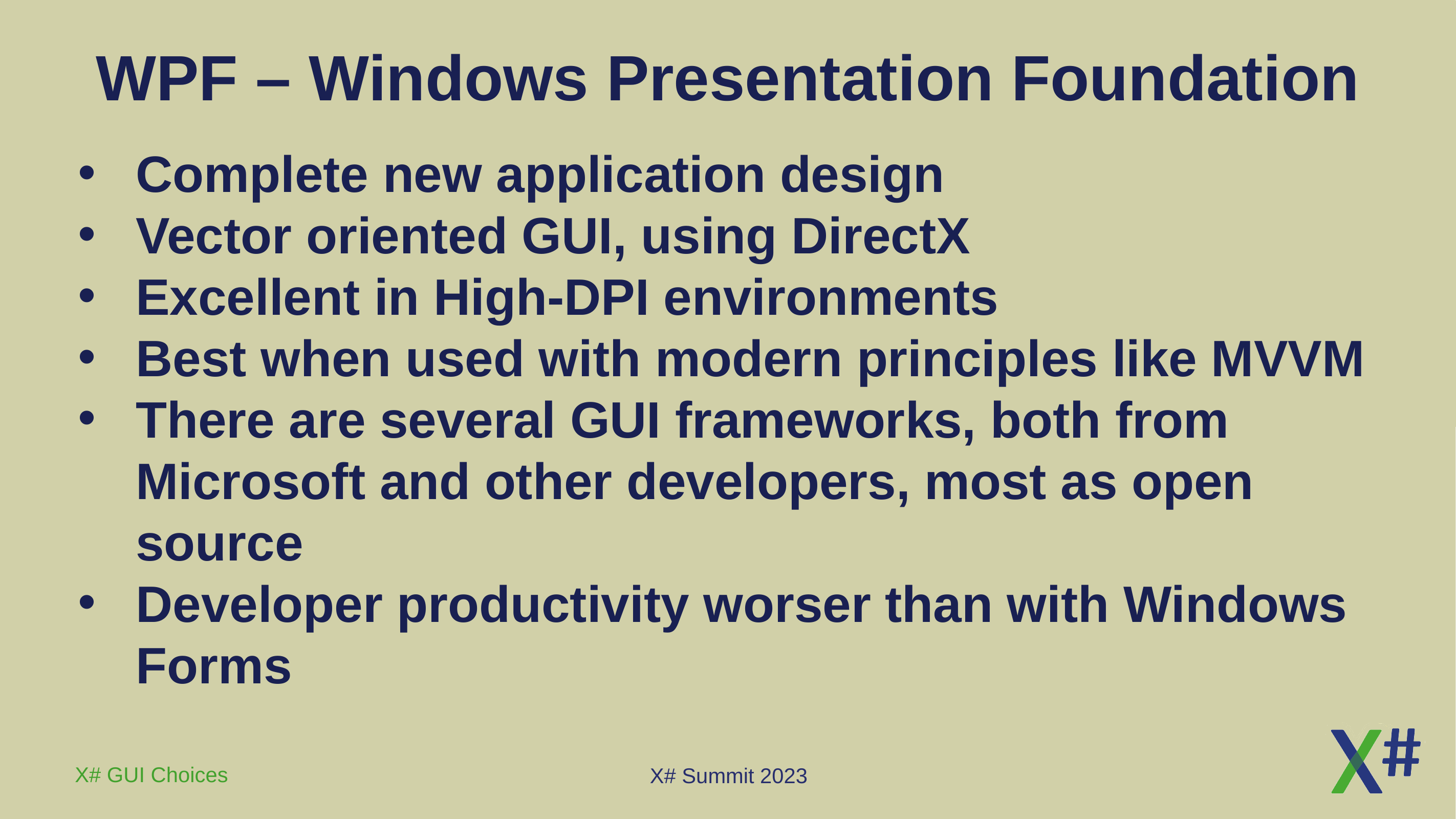

# WPF – Windows Presentation Foundation
Complete new application design
Vector oriented GUI, using DirectX
Excellent in High-DPI environments
Best when used with modern principles like MVVM
There are several GUI frameworks, both from Microsoft and other developers, most as open source
Developer productivity worser than with Windows Forms